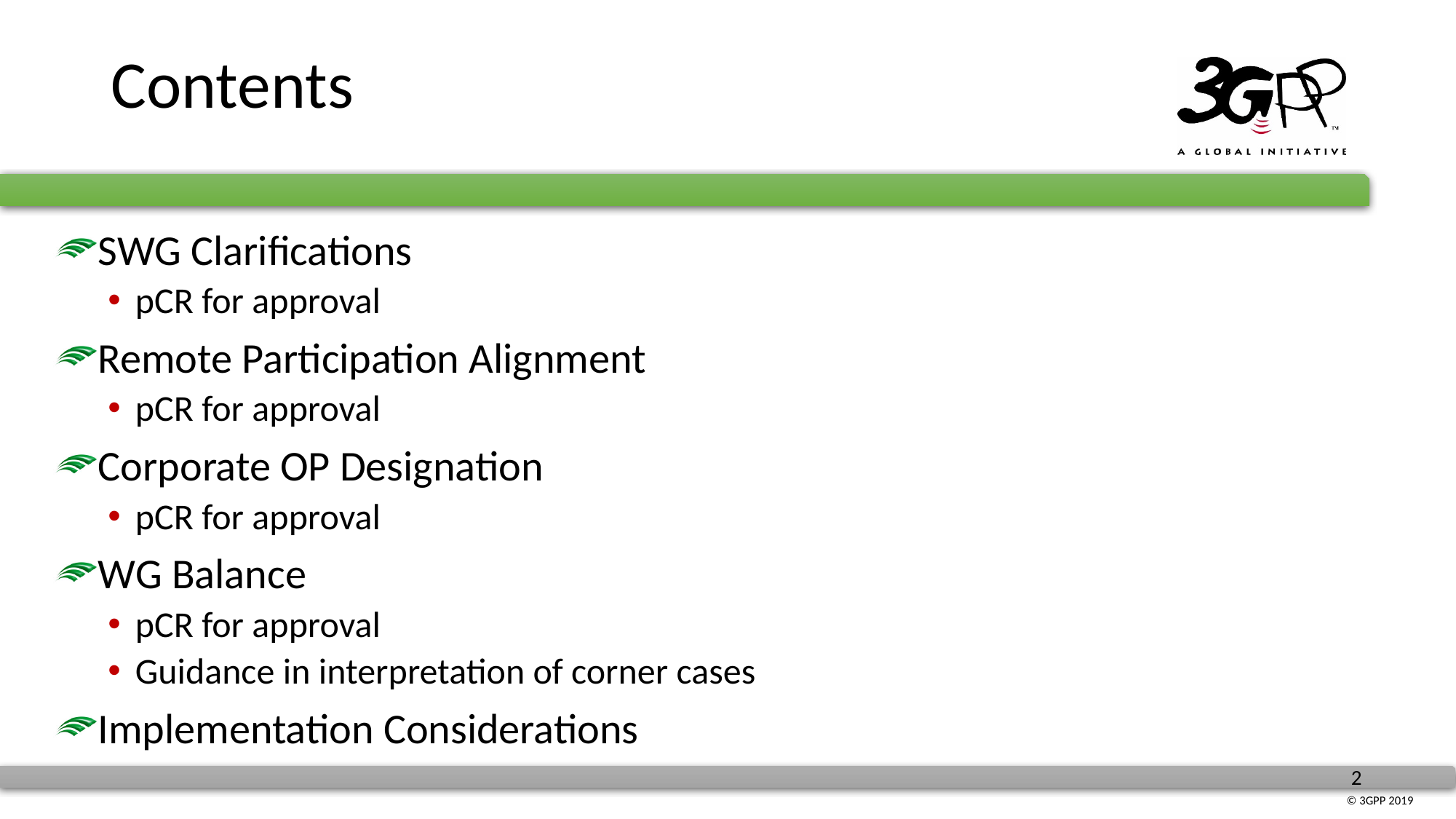

# Contents
SWG Clarifications
pCR for approval
Remote Participation Alignment
pCR for approval
Corporate OP Designation
pCR for approval
WG Balance
pCR for approval
Guidance in interpretation of corner cases
Implementation Considerations